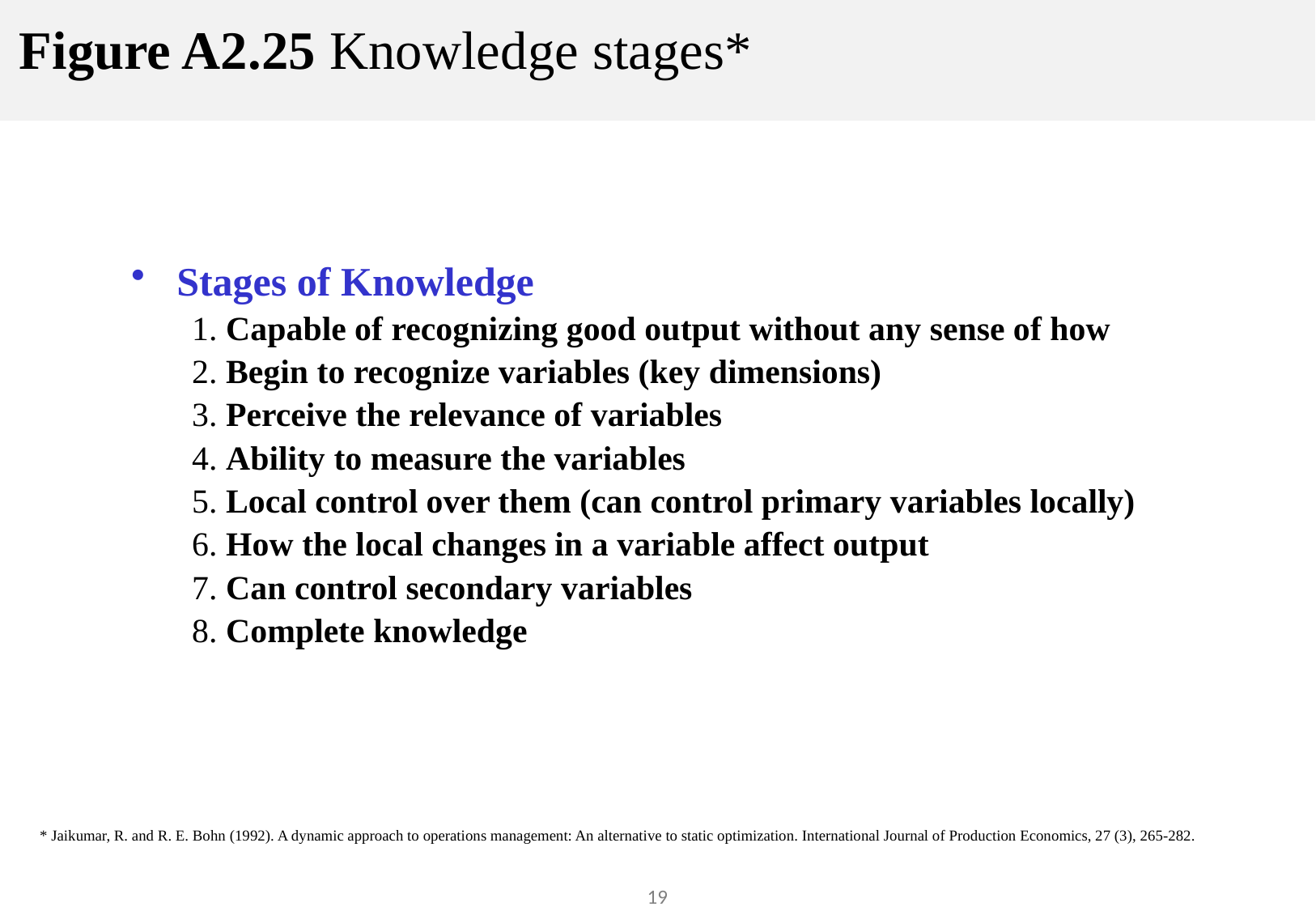

# Figure A2.25 Knowledge stages*
Stages of Knowledge
1. Capable of recognizing good output without any sense of how
2. Begin to recognize variables (key dimensions)
3. Perceive the relevance of variables
4. Ability to measure the variables
5. Local control over them (can control primary variables locally)
6. How the local changes in a variable affect output
7. Can control secondary variables
8. Complete knowledge
* Jaikumar, R. and R. E. Bohn (1992). A dynamic approach to operations management: An alternative to static optimization. International Journal of Production Economics, 27 (3), 265-282.